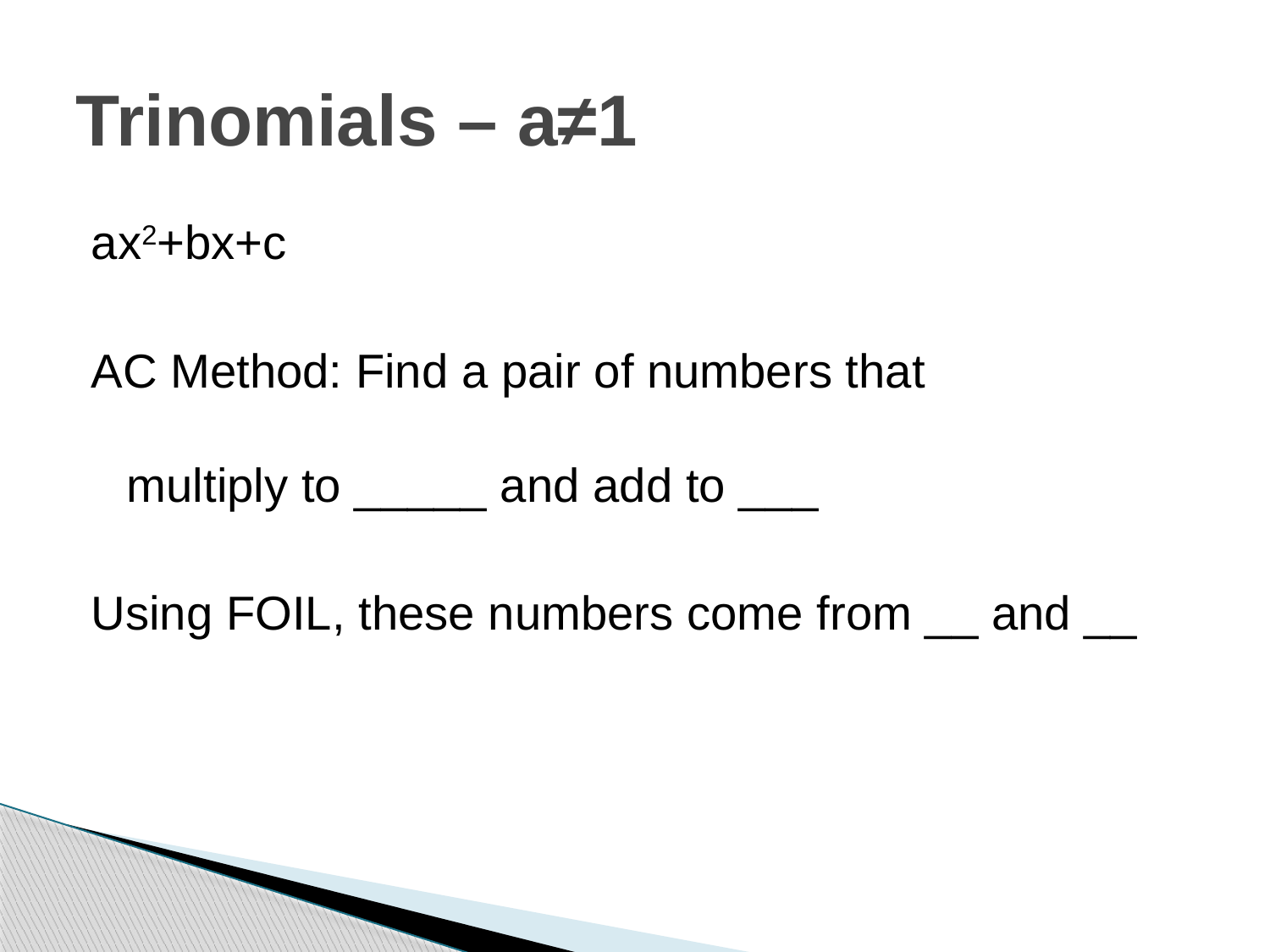

# Trinomials – a≠1
ax2+bx+c

AC Method: Find a pair of numbers that
multiply to _____ and add to ___

Using FOIL, these numbers come from __ and __